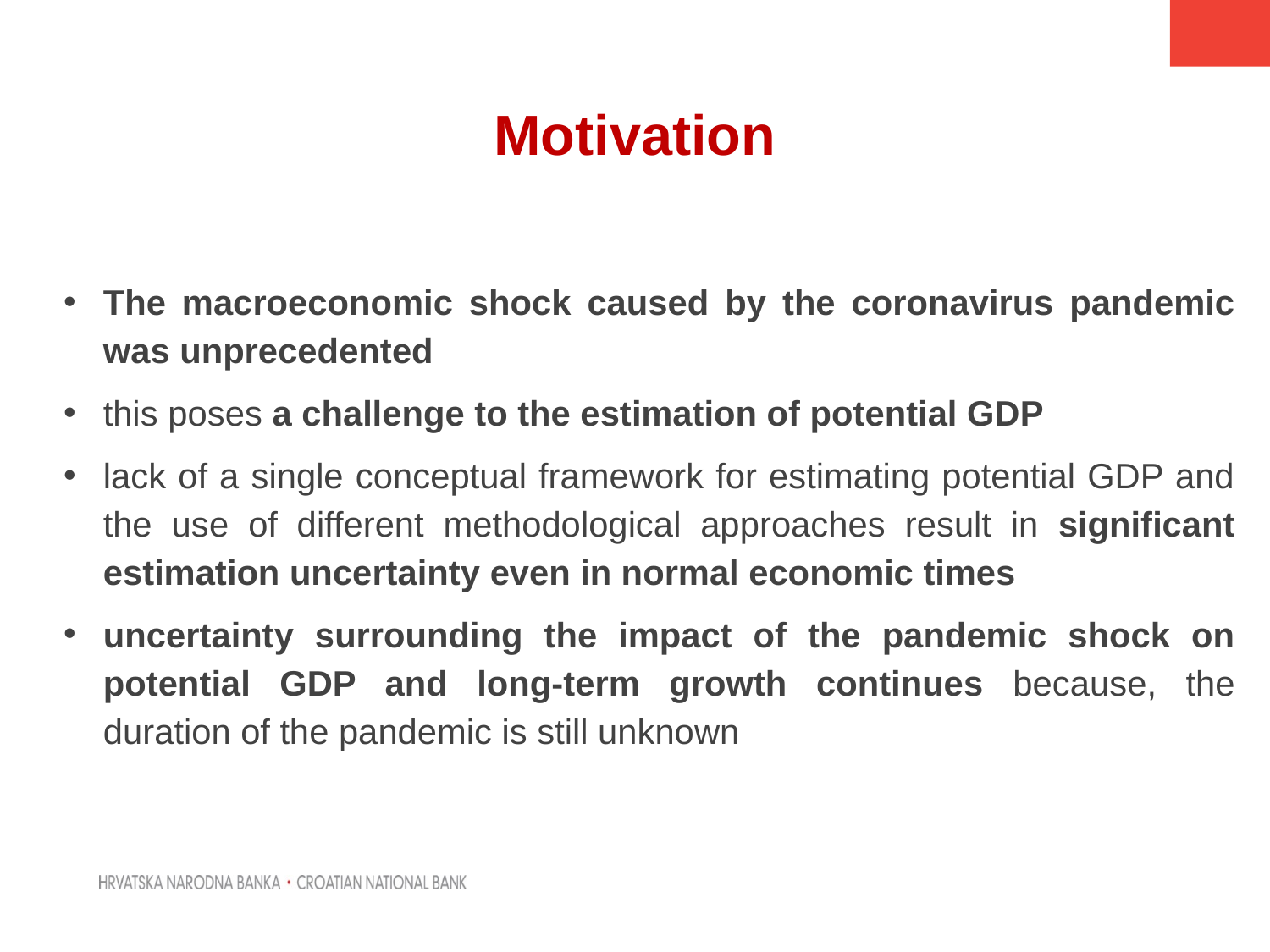

Motivation

The macroeconomic shock caused by the coronavirus pandemic was unprecedented
this poses a challenge to the estimation of potential GDP
lack of a single conceptual framework for estimating potential GDP and the use of different methodological approaches result in significant estimation uncertainty even in normal economic times
uncertainty surrounding the impact of the pandemic shock on potential GDP and long-term growth continues because, the duration of the pandemic is still unknown

2